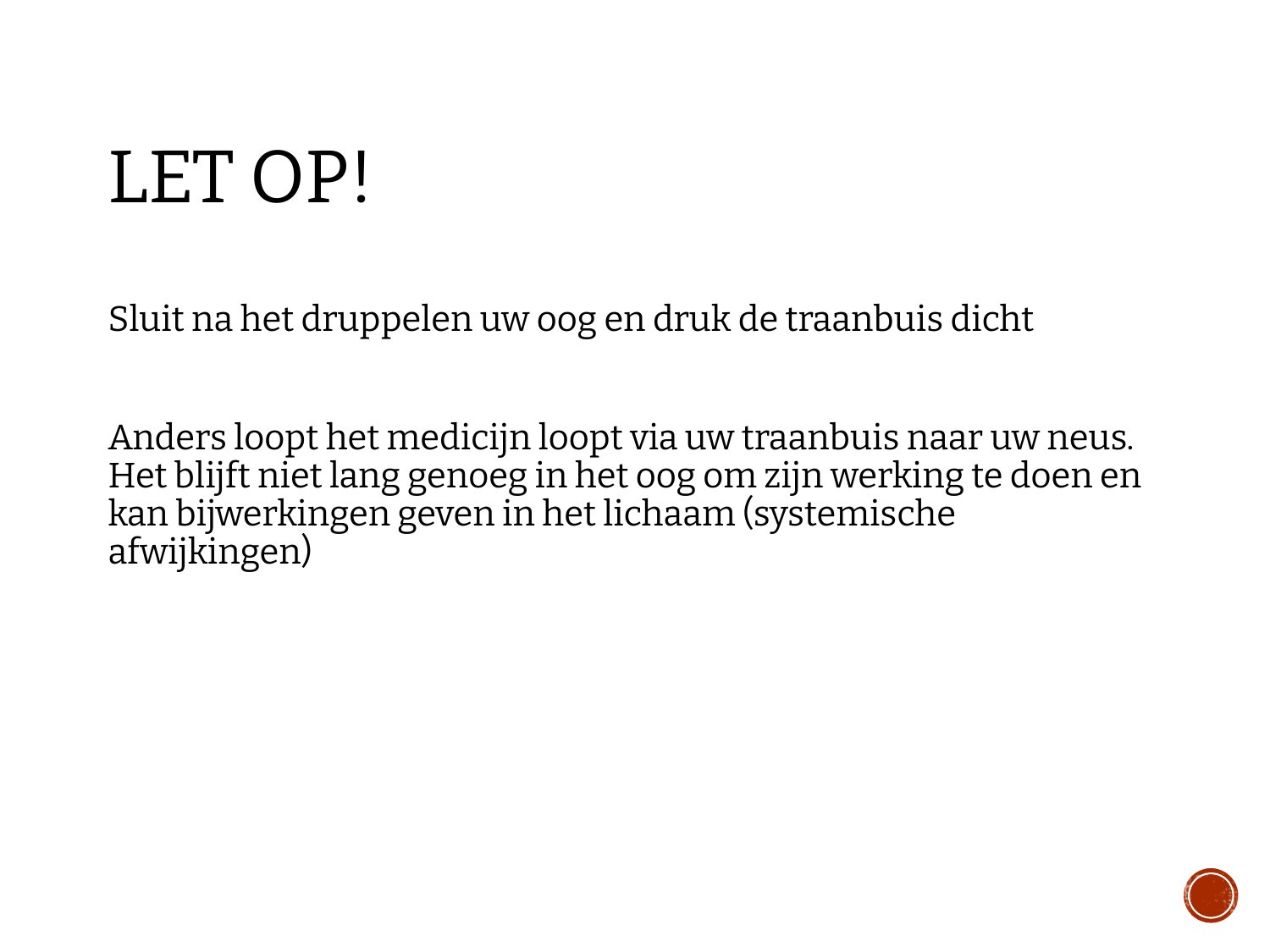

# Let op!
Sluit na het druppelen uw oog en druk de traanbuis dicht

Anders loopt het medicijn loopt via uw traanbuis naar uw neus. Het blijft niet lang genoeg in het oog om zijn werking te doen en kan bijwerkingen geven in het lichaam (systemische afwijkingen)